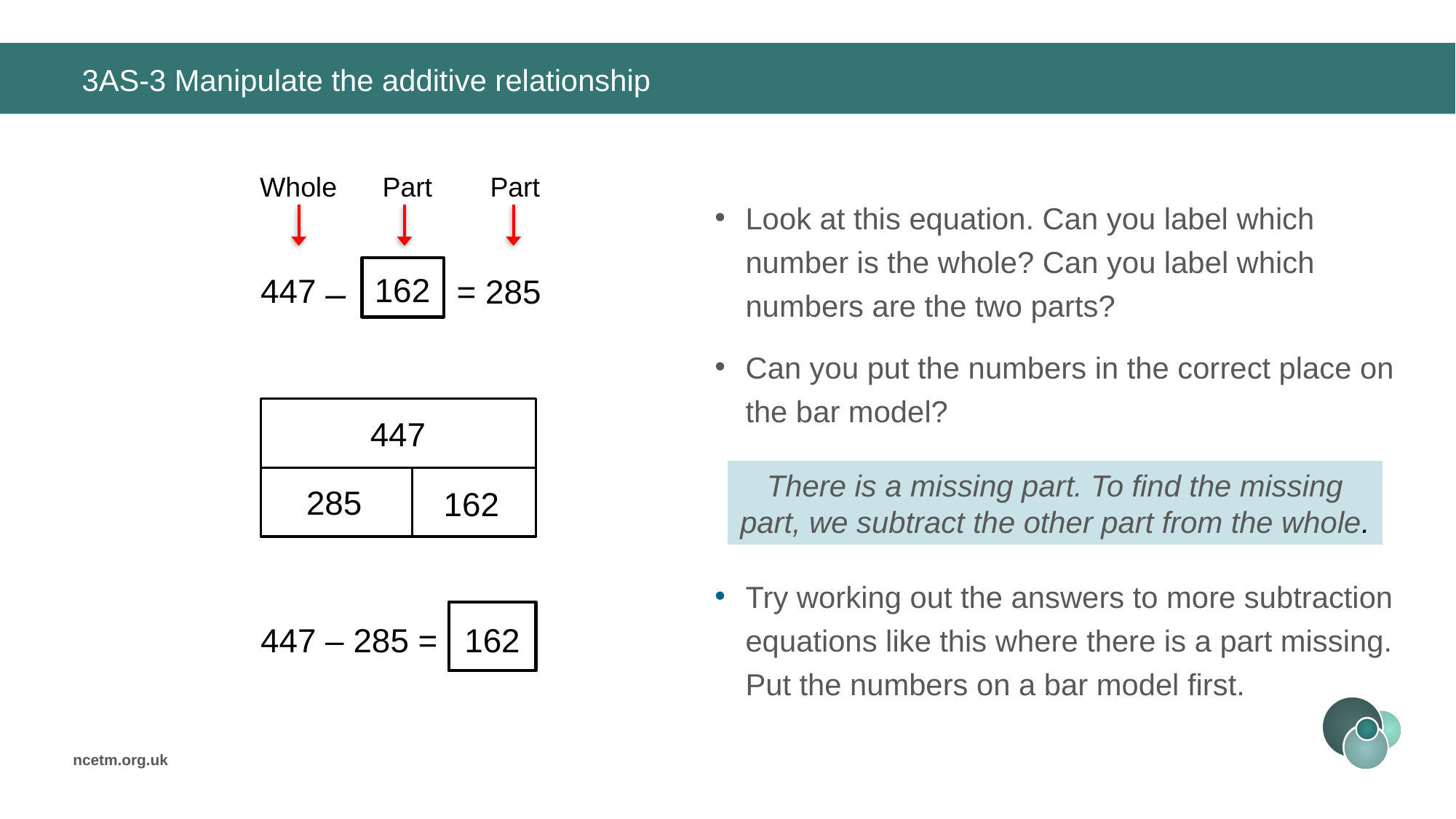

# 3AS-3 Manipulate the additive relationship
Whole
Part
Part
Look at this equation. Can you label which number is the whole? Can you label which numbers are the two parts?
Can you put the numbers in the correct place on the bar model?

Try working out the answers to more subtraction equations like this where there is a part missing. Put the numbers on a bar model first.

162
447
–
= 285

447
There is a missing part. To find the missing part, we subtract the other part from the whole.
285
?
162

162
447 – 285 =